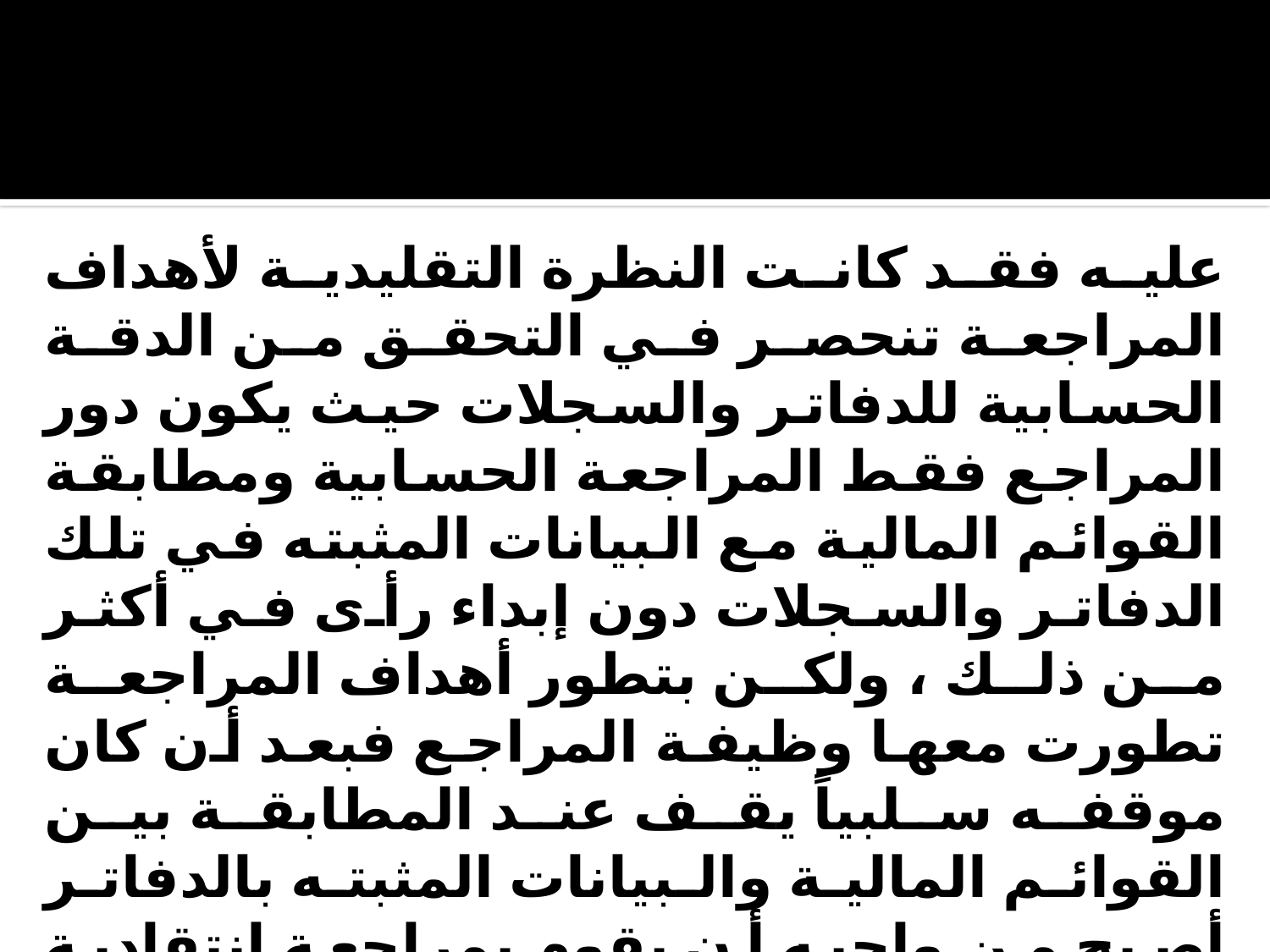

عليه فقد كانت النظرة التقليدية لأهداف المراجعة تنحصر في التحقق من الدقة الحسابية للدفاتر والسجلات حيث يكون دور المراجع فقط المراجعة الحسابية ومطابقة القوائم المالية مع البيانات المثبته في تلك الدفاتر والسجلات دون إبداء رأى في أكثر من ذلك ، ولكن بتطور أهداف المراجعة تطورت معها وظيفة المراجع فبعد أن كان موقفه سلبياً يقف عند المطابقة بين القوائم المالية والبيانات المثبته بالدفاتر أصبح من واجبه أن يقوم بمراجعة انتقادية منظمة وأن يبرز رأيه الفنى المحايد في تقريره للمساهمين